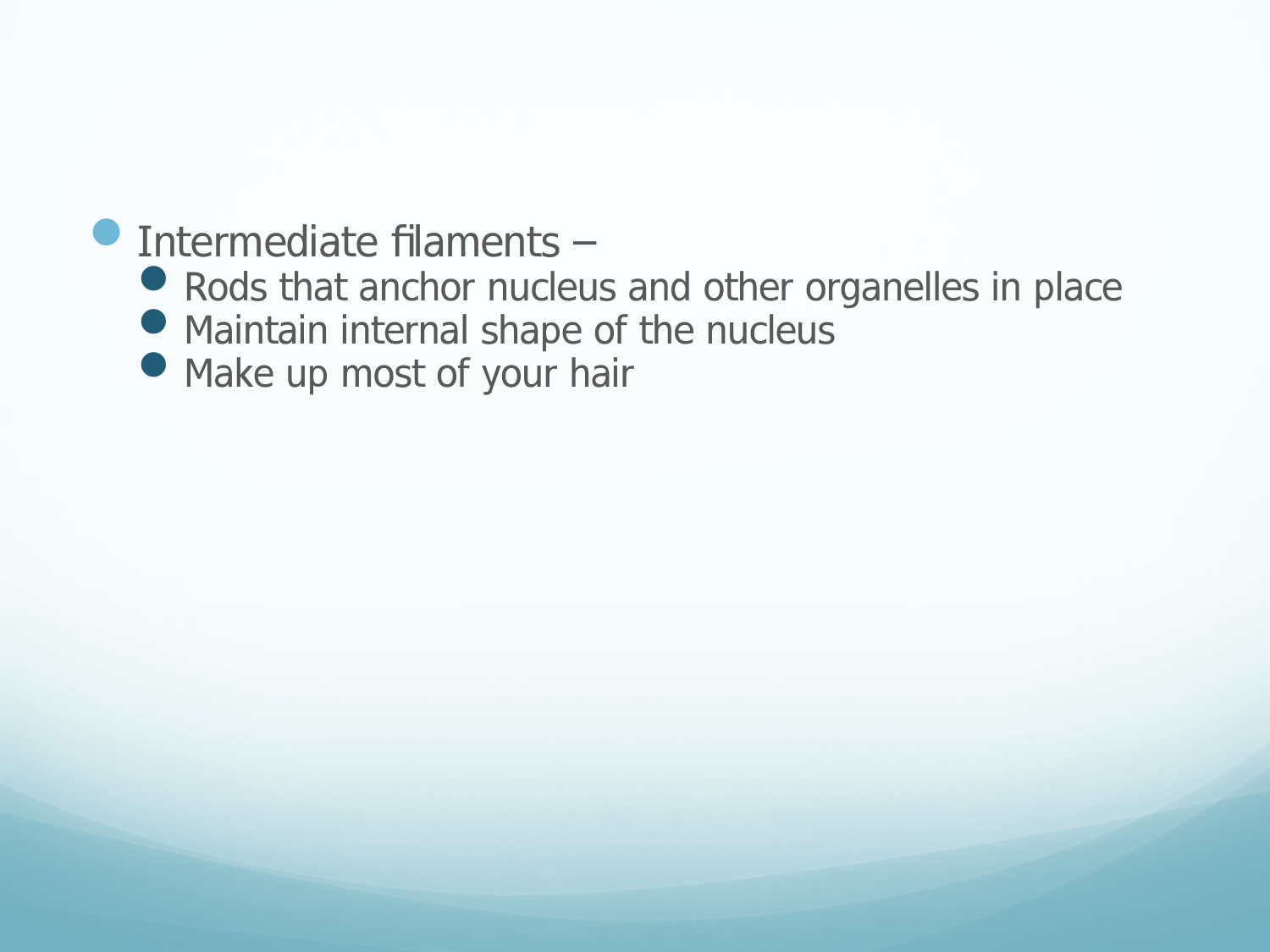

#
Intermediate filaments –
Rods that anchor nucleus and other organelles in place
Maintain internal shape of the nucleus
Make up most of your hair